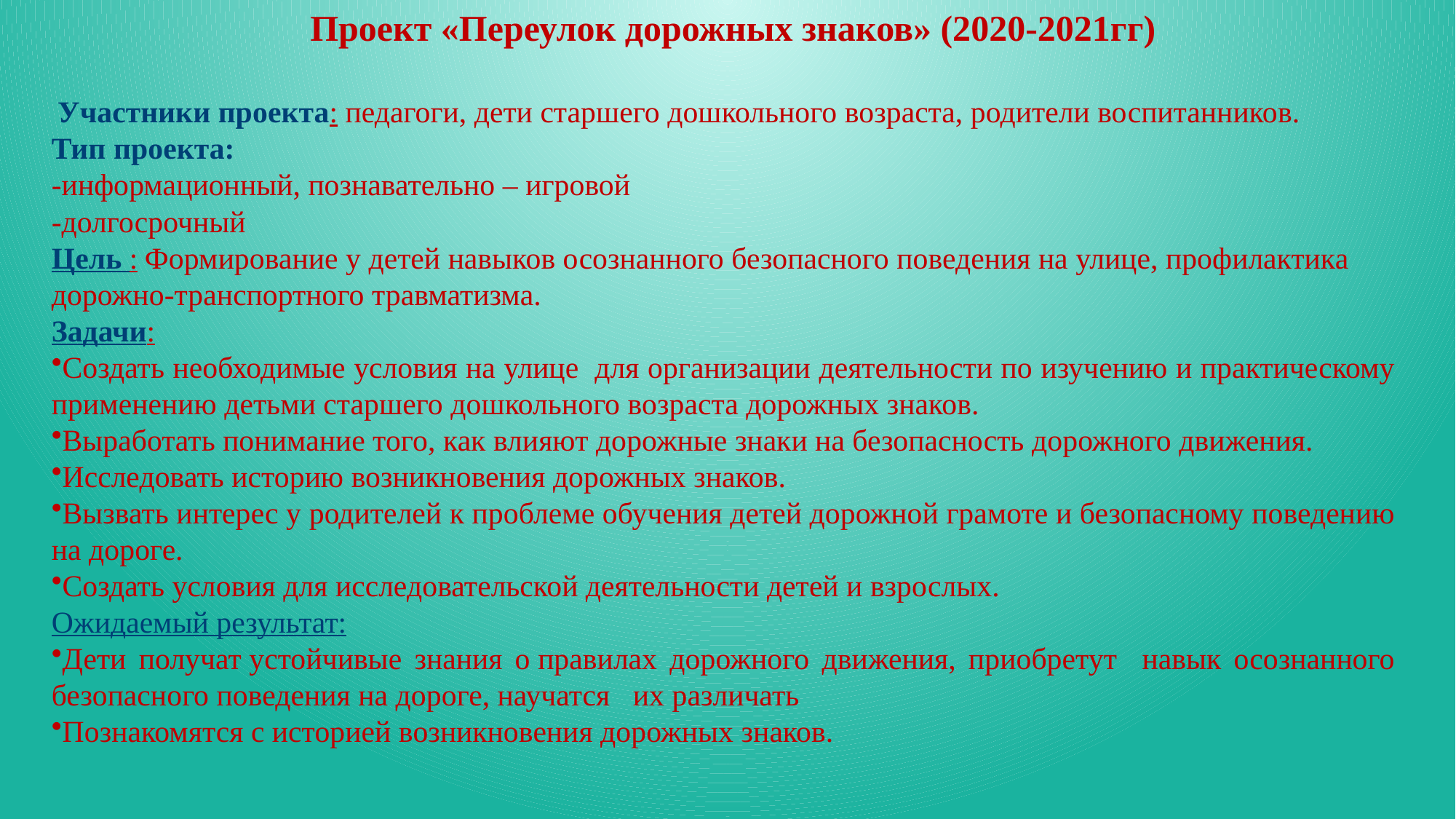

# Проект «Переулок дорожных знаков» (2020-2021гг)
 Участники проекта: педагоги, дети старшего дошкольного возраста, родители воспитанников.
Тип проекта:
-информационный, познавательно – игровой
-долгосрочный
Цель : Формирование у детей навыков осознанного безопасного поведения на улице, профилактика дорожно-транспортного травматизма.
Задачи:
Создать необходимые условия на улице  для организации деятельности по изучению и практическому применению детьми старшего дошкольного возраста дорожных знаков.
Выработать понимание того, как влияют дорожные знаки на безопасность дорожного движения.
Исследовать историю возникновения дорожных знаков.
Вызвать интерес у родителей к проблеме обучения детей дорожной грамоте и безопасному поведению на дороге.
Создать условия для исследовательской деятельности детей и взрослых.
Ожидаемый результат:
Дети получат устойчивые знания о правилах дорожного движения, приобретут  навык осознанного безопасного поведения на дороге, научатся   их различать
Познакомятся с историей возникновения дорожных знаков.